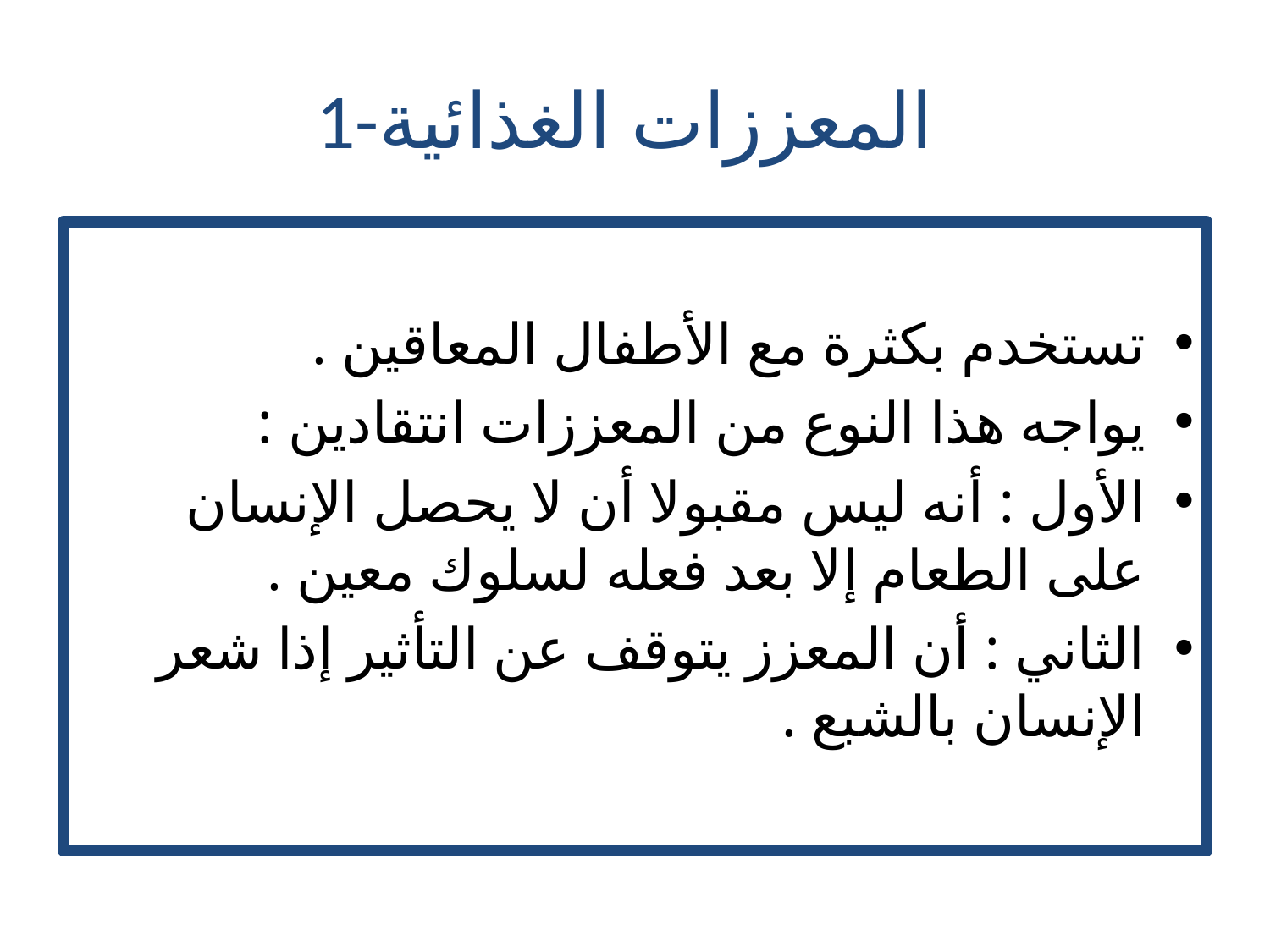

# 1-المعززات الغذائية

تستخدم بكثرة مع الأطفال المعاقين .
يواجه هذا النوع من المعززات انتقادين :
الأول : أنه ليس مقبولا أن لا يحصل الإنسان على الطعام إلا بعد فعله لسلوك معين .
الثاني : أن المعزز يتوقف عن التأثير إذا شعر الإنسان بالشبع .